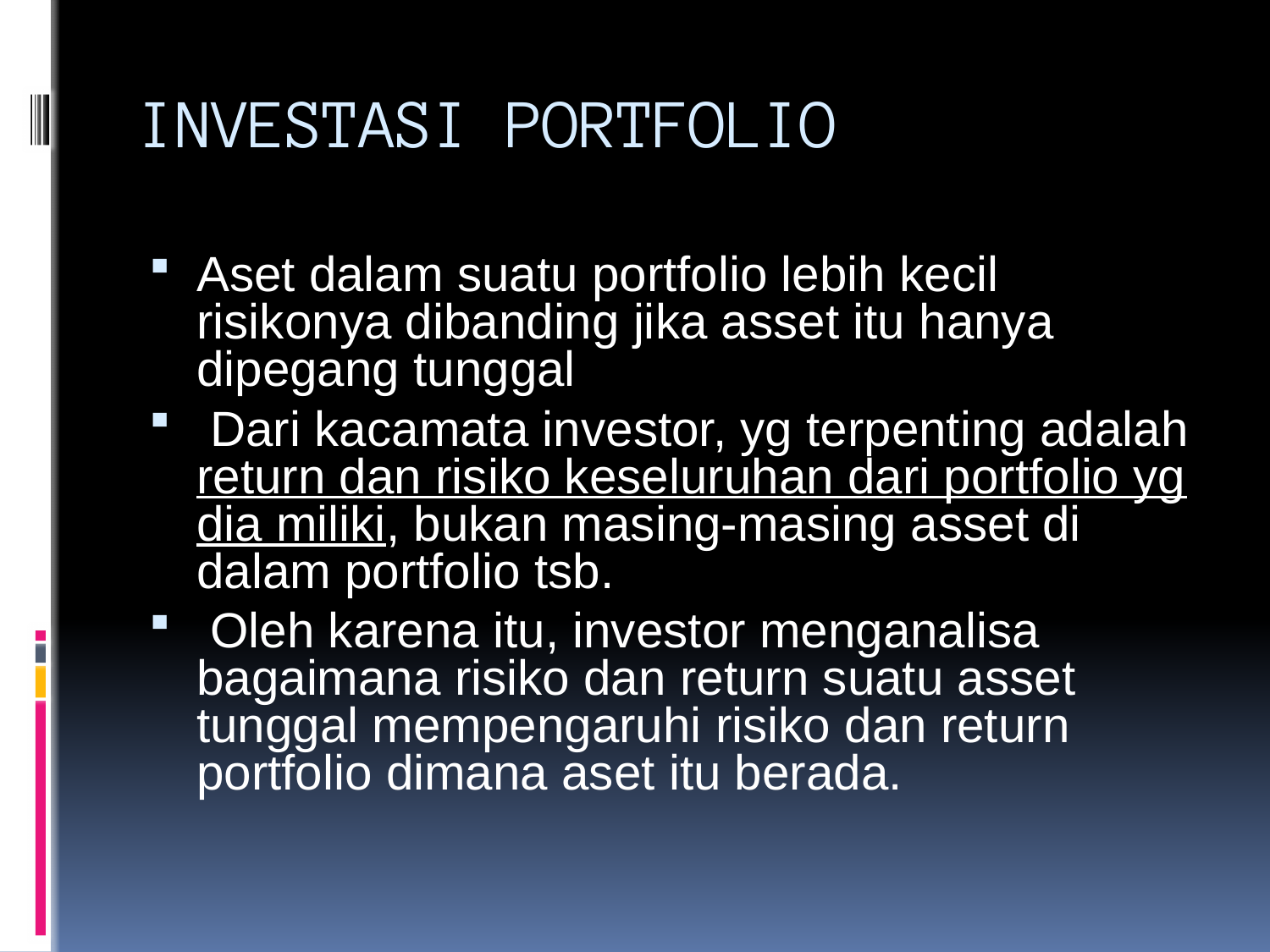

# INVESTASI PORTFOLIO
Aset dalam suatu portfolio lebih kecil risikonya dibanding jika asset itu hanya dipegang tunggal
 Dari kacamata investor, yg terpenting adalah return dan risiko keseluruhan dari portfolio yg dia miliki, bukan masing-masing asset di dalam portfolio tsb.
 Oleh karena itu, investor menganalisa bagaimana risiko dan return suatu asset tunggal mempengaruhi risiko dan return portfolio dimana aset itu berada.